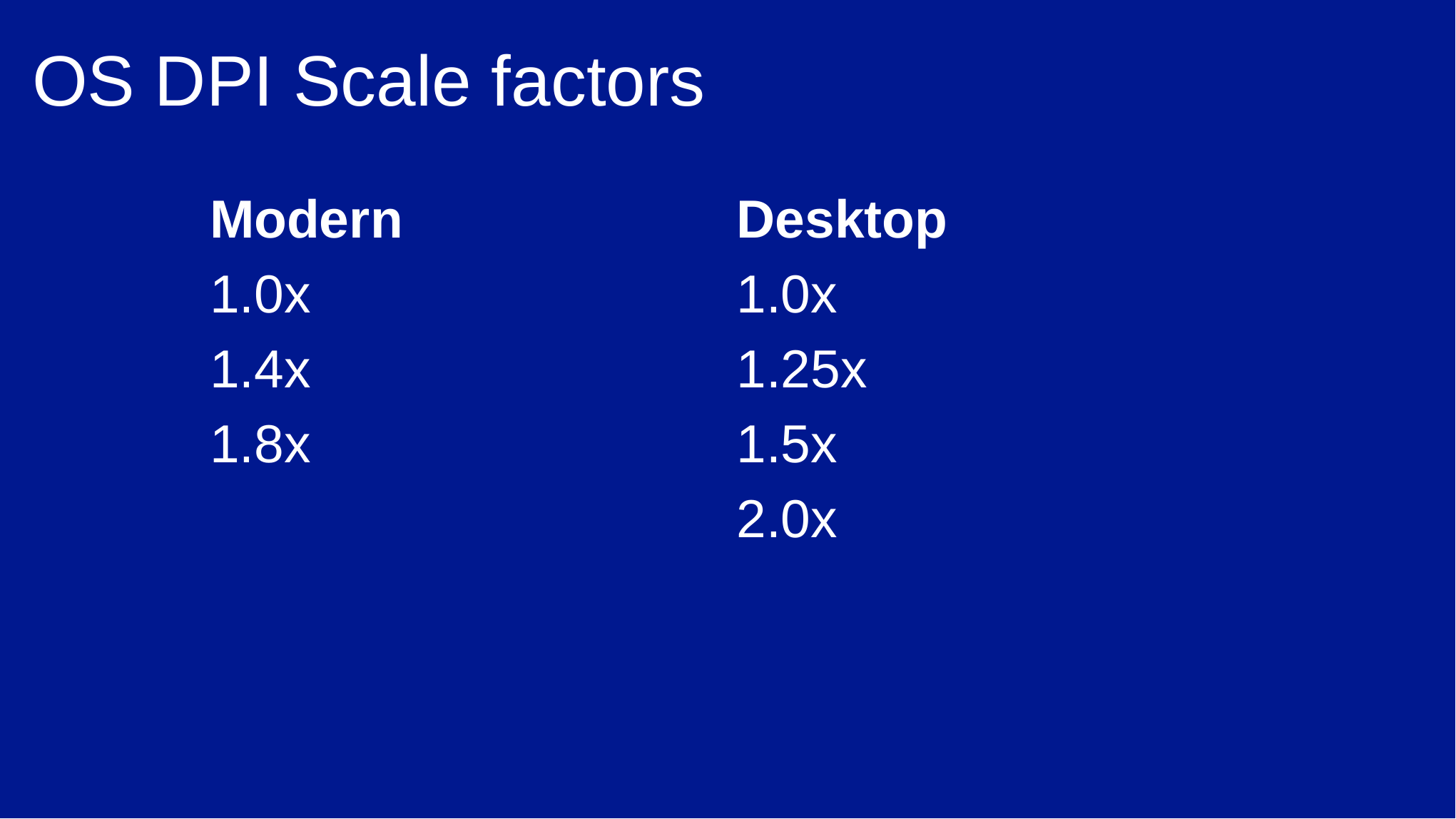

# OS DPI Scale factors
Desktop
1.0x
1.25x
1.5x
2.0x
Modern
1.0x
1.4x
1.8x